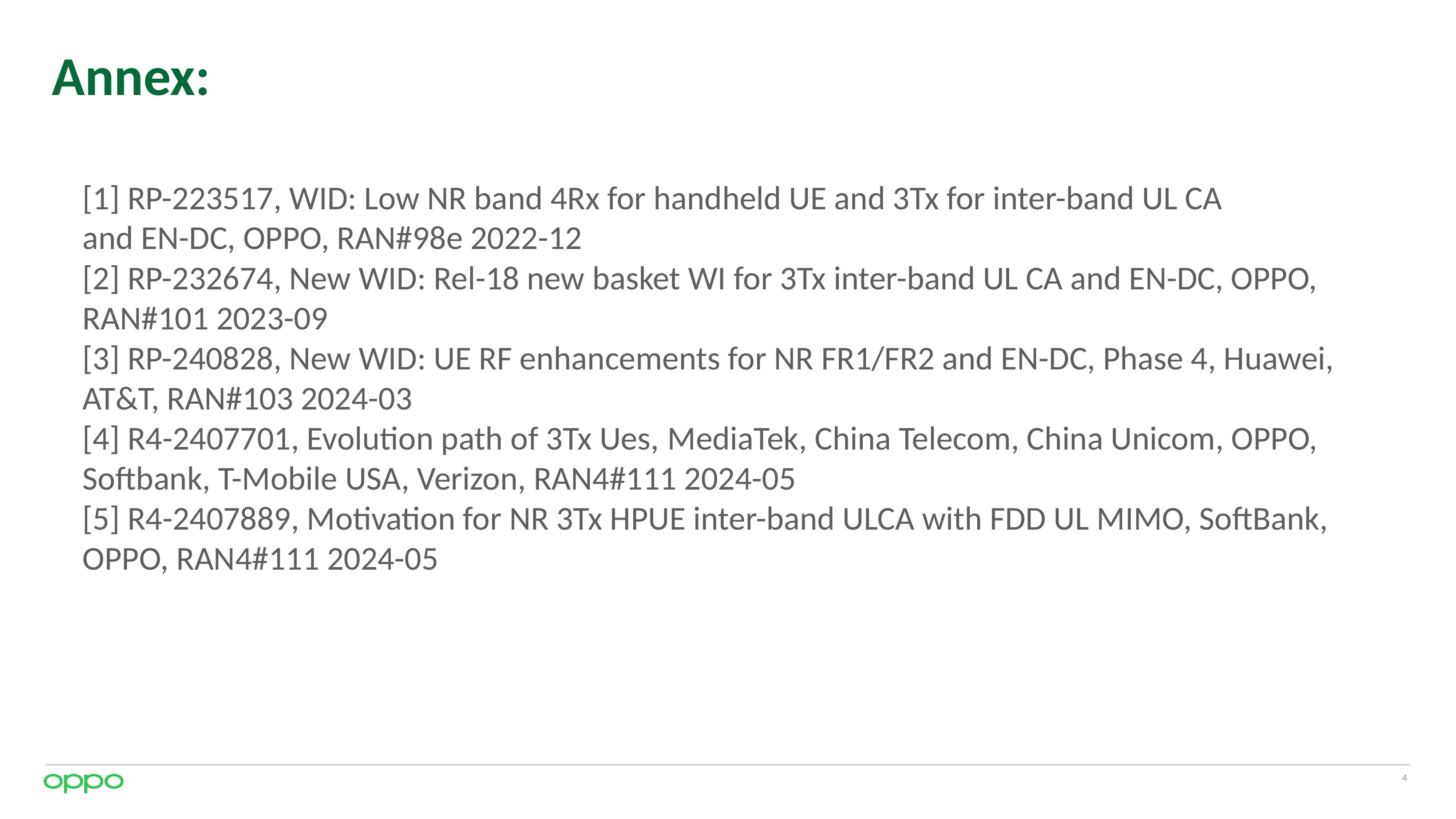

# Annex:
[1] RP-223517, WID: Low NR band 4Rx for handheld UE and 3Tx for inter-band UL CA
and EN-DC, OPPO, RAN#98e 2022-12
[2] RP-232674, New WID: Rel-18 new basket WI for 3Tx inter-band UL CA and EN-DC, OPPO, RAN#101 2023-09
[3] RP-240828, New WID: UE RF enhancements for NR FR1/FR2 and EN-DC, Phase 4, Huawei, AT&T, RAN#103 2024-03
[4] R4-2407701, Evolution path of 3Tx Ues, MediaTek, China Telecom, China Unicom, OPPO, Softbank, T-Mobile USA, Verizon, RAN4#111 2024-05
[5] R4-2407889, Motivation for NR 3Tx HPUE inter-band ULCA with FDD UL MIMO, SoftBank, OPPO, RAN4#111 2024-05